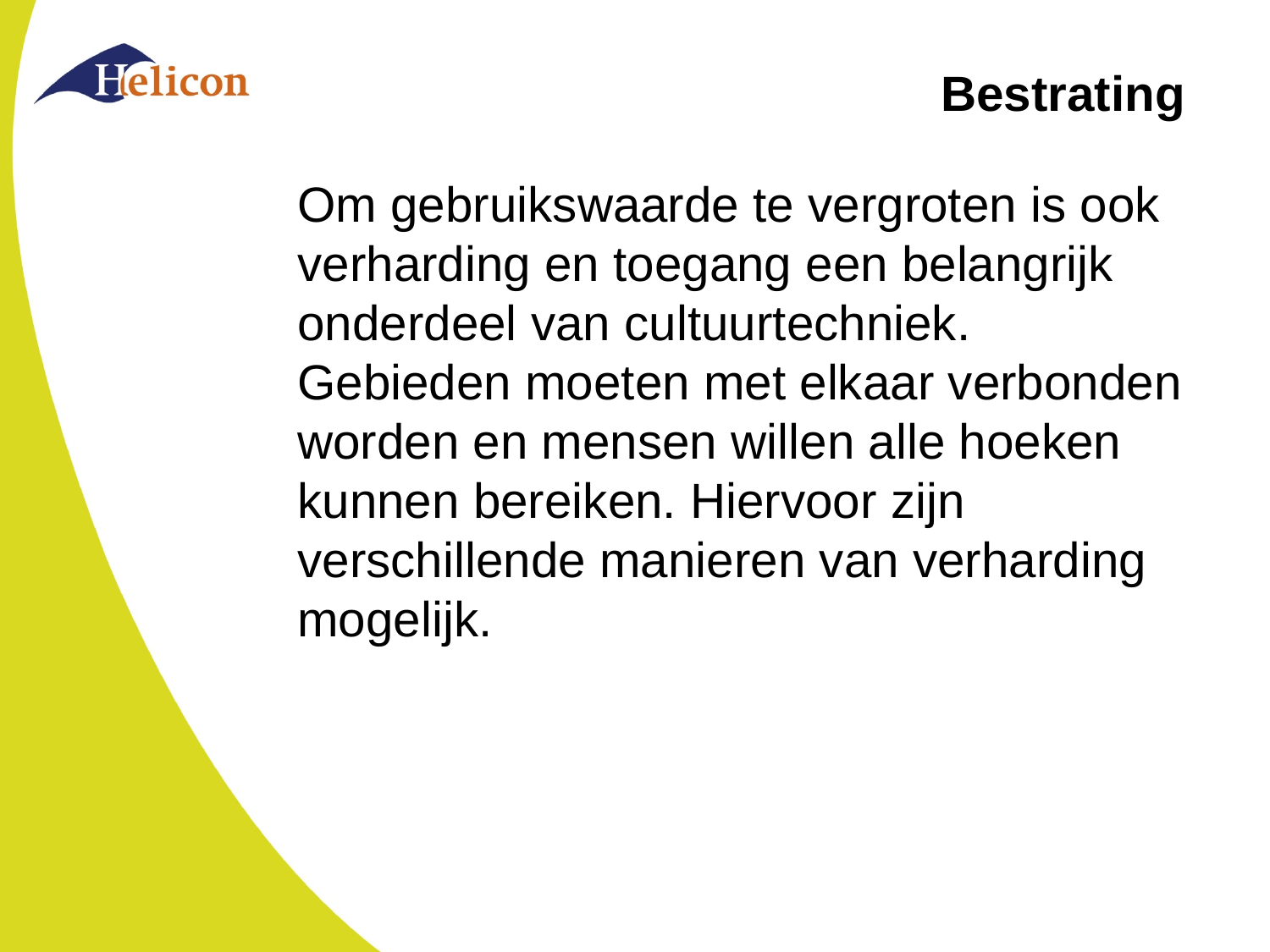

# Bestrating
Om gebruikswaarde te vergroten is ook verharding en toegang een belangrijk onderdeel van cultuurtechniek. Gebieden moeten met elkaar verbonden worden en mensen willen alle hoeken kunnen bereiken. Hiervoor zijn verschillende manieren van verharding mogelijk.